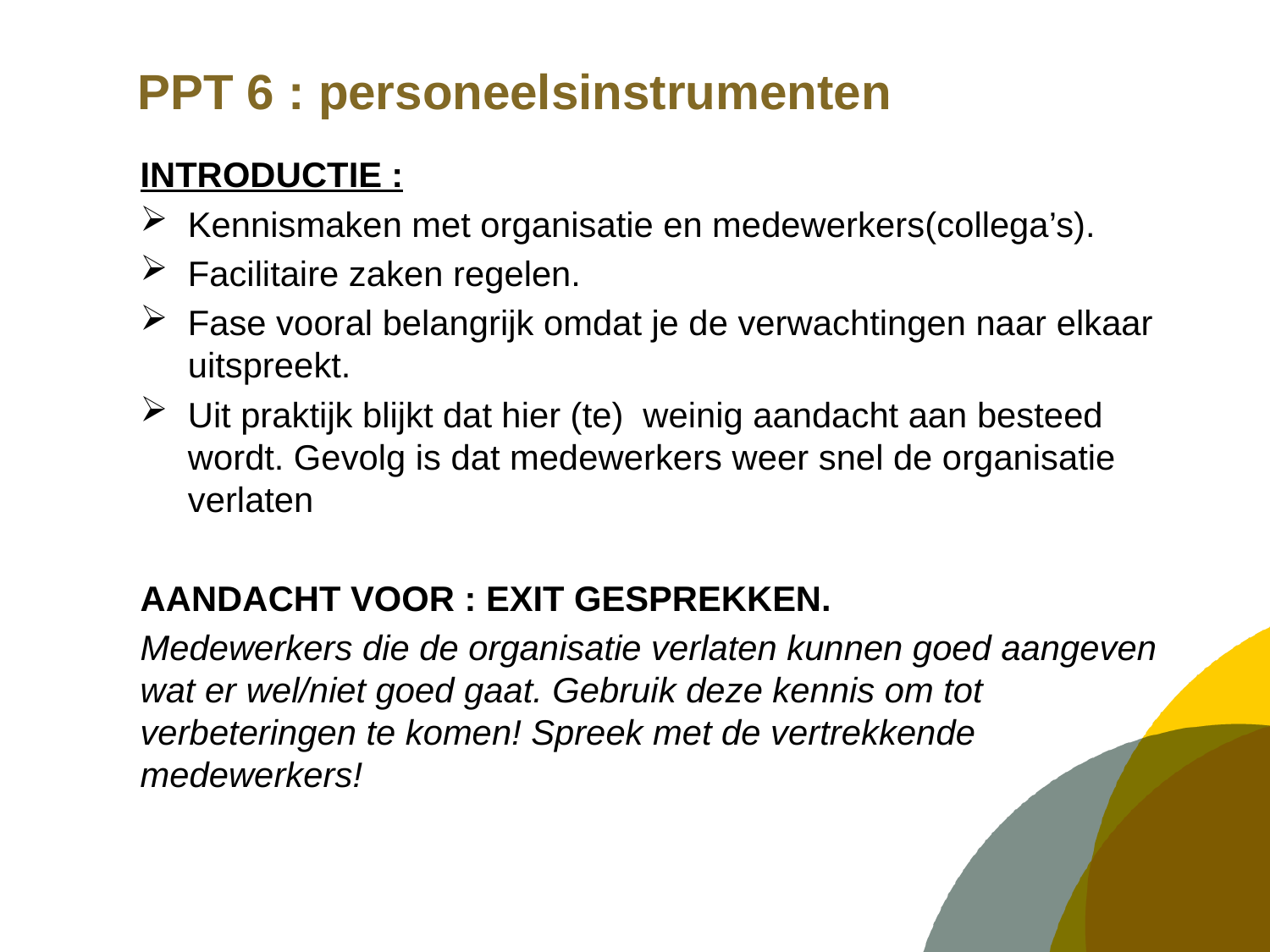

# PPT 6 : personeelsinstrumenten
INTRODUCTIE :
Kennismaken met organisatie en medewerkers(collega’s).
Facilitaire zaken regelen.
Fase vooral belangrijk omdat je de verwachtingen naar elkaar uitspreekt.
Uit praktijk blijkt dat hier (te)  weinig aandacht aan besteed wordt. Gevolg is dat medewerkers weer snel de organisatie verlaten

AANDACHT VOOR : EXIT GESPREKKEN.
Medewerkers die de organisatie verlaten kunnen goed aangeven wat er wel/niet goed gaat. Gebruik deze kennis om tot verbeteringen te komen! Spreek met de vertrekkende medewerkers!